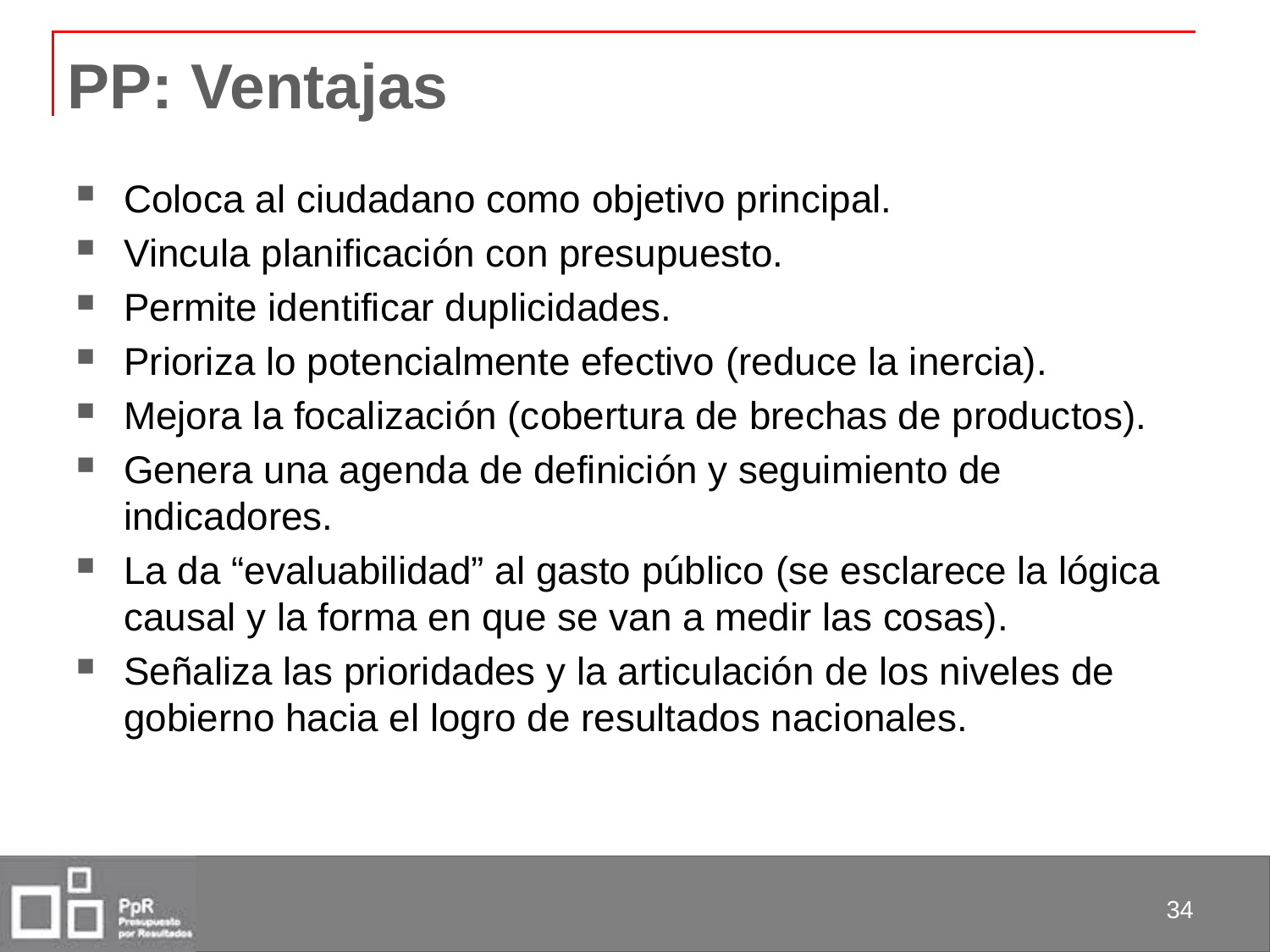

# PP: Ventajas
Coloca al ciudadano como objetivo principal.
Vincula planificación con presupuesto.
Permite identificar duplicidades.
Prioriza lo potencialmente efectivo (reduce la inercia).
Mejora la focalización (cobertura de brechas de productos).
Genera una agenda de definición y seguimiento de indicadores.
La da “evaluabilidad” al gasto público (se esclarece la lógica causal y la forma en que se van a medir las cosas).
Señaliza las prioridades y la articulación de los niveles de gobierno hacia el logro de resultados nacionales.
34